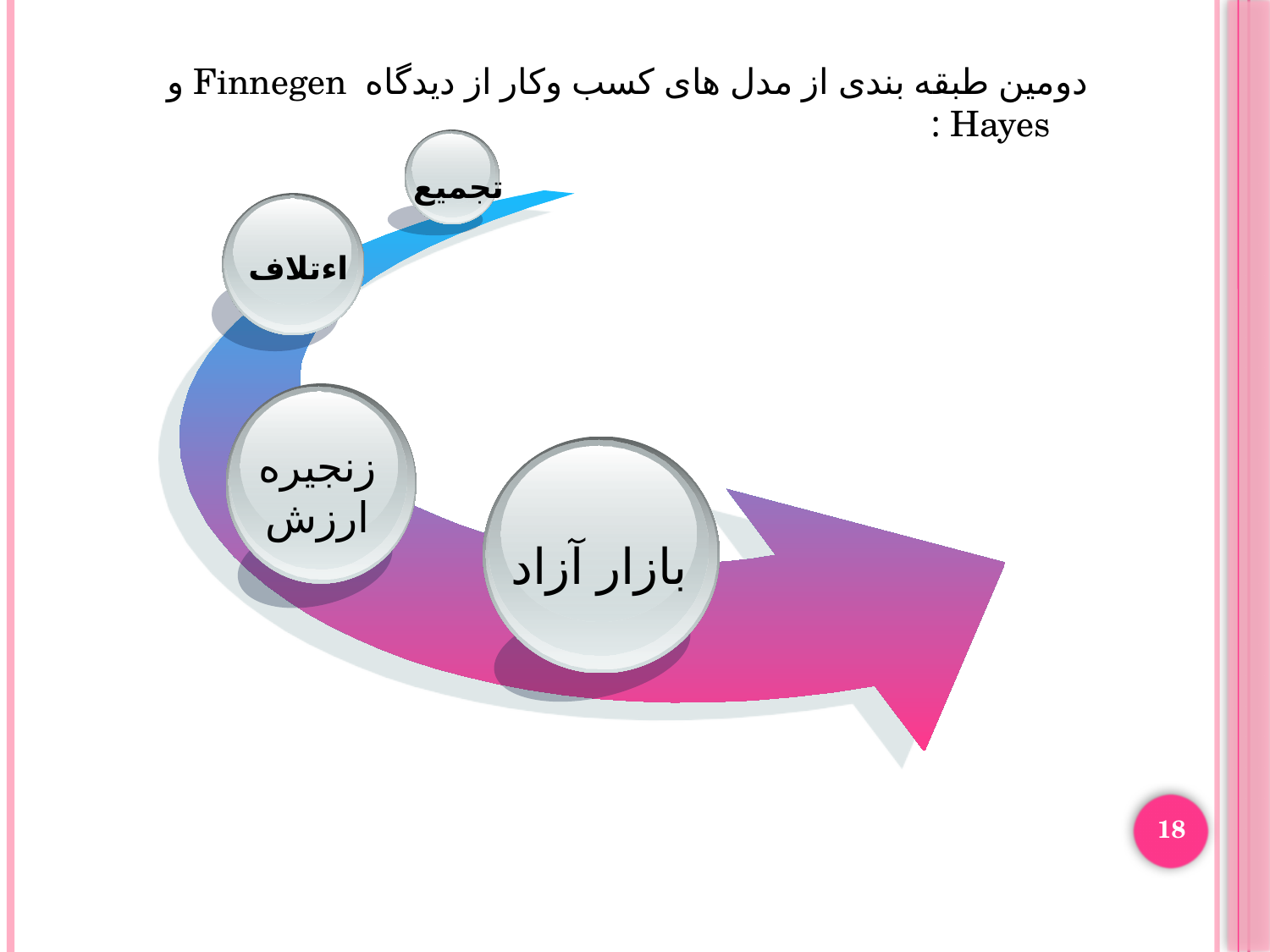

دومین طبقه بندی از مدل های کسب وکار از دیدگاه  Finnegen و Hayes :

تجمیع

اءتلاف

زنجیره ارزش

بازار آزاد

18